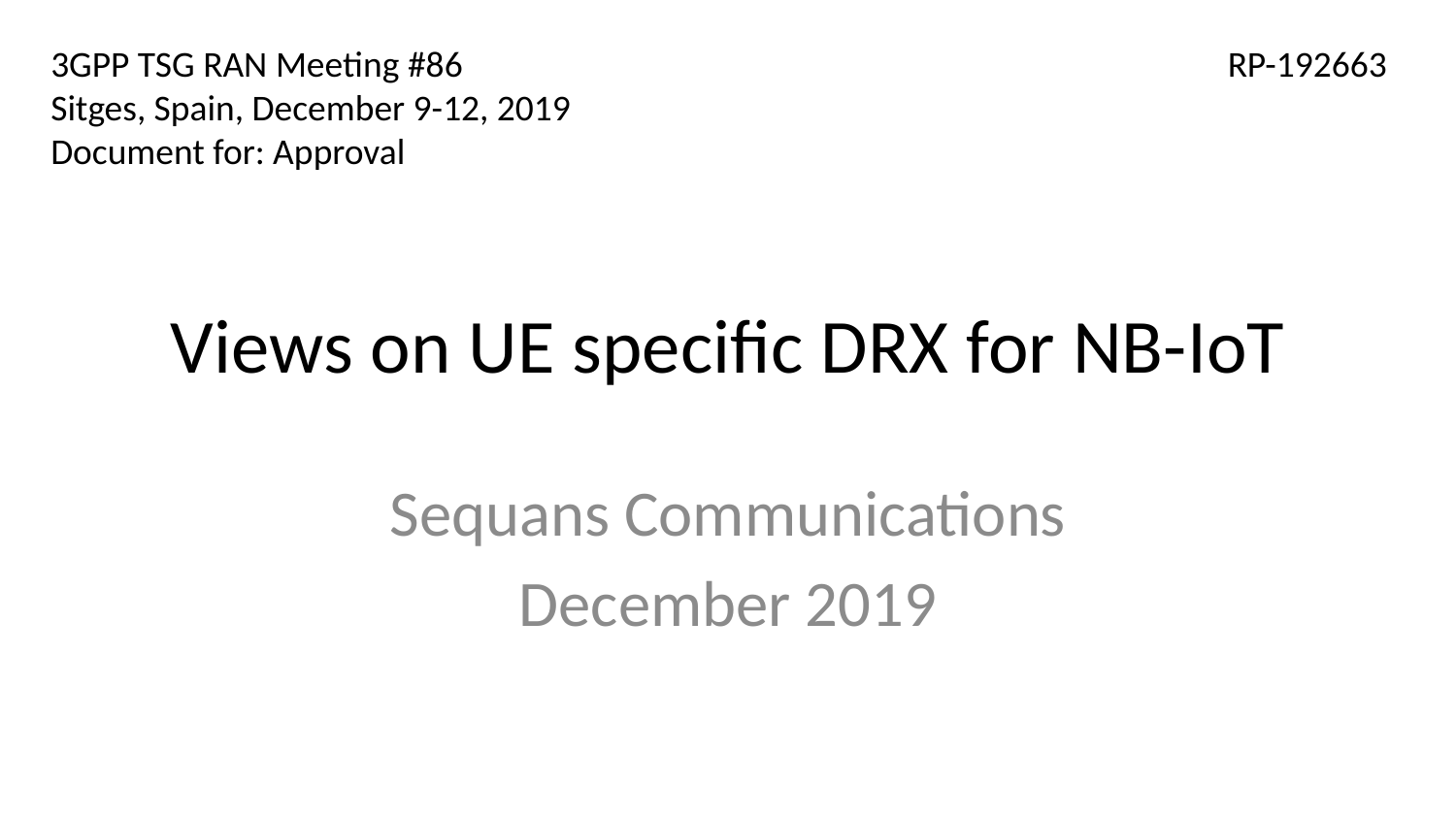

3GPP TSG RAN Meeting #86
Sitges, Spain, December 9-12, 2019
Document for: Approval
RP-192663
# Views on UE specific DRX for NB-IoT
Sequans Communications
December 2019